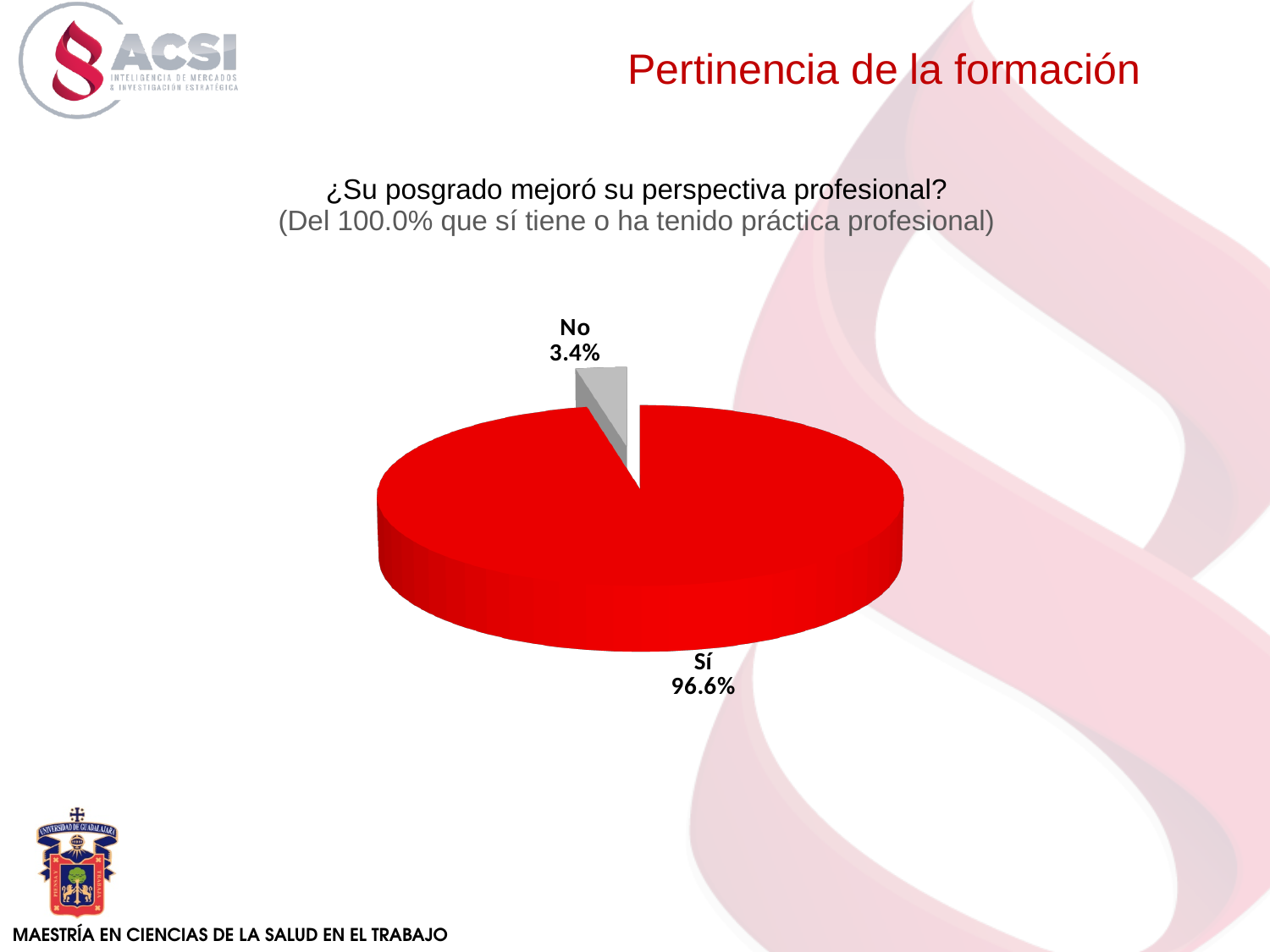

Pertinencia de la formación

[unsupported chart]

¿Su posgrado mejoró su perspectiva profesional?
(Del 100.0% que sí tiene o ha tenido práctica profesional)